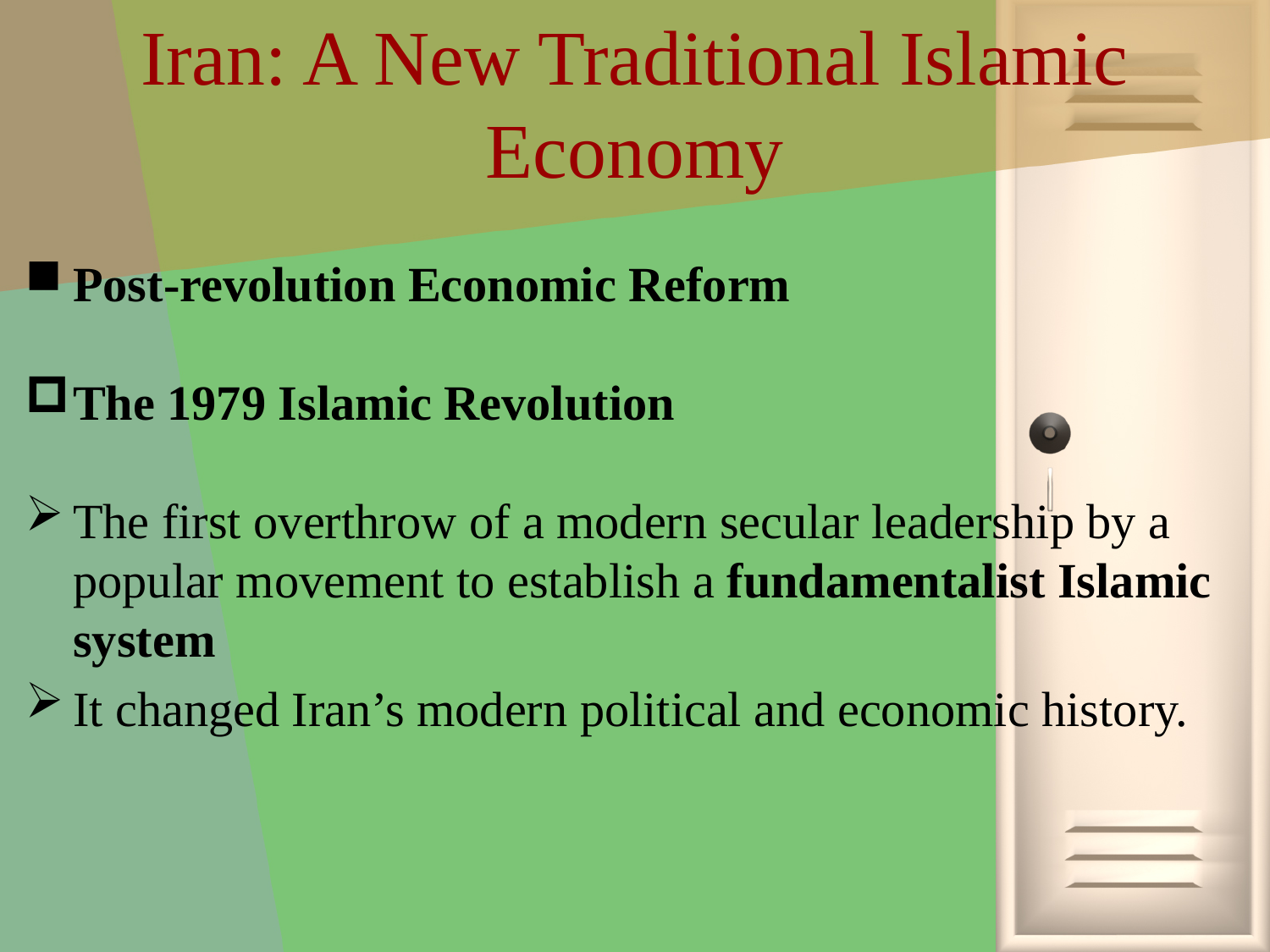

# Iran: A New Traditional Islamic Economy
Post-revolution Economic Reform

The 1979 Islamic Revolution

The first overthrow of a modern secular leadership by a popular movement to establish a fundamentalist Islamic system
It changed Iran’s modern political and economic history.